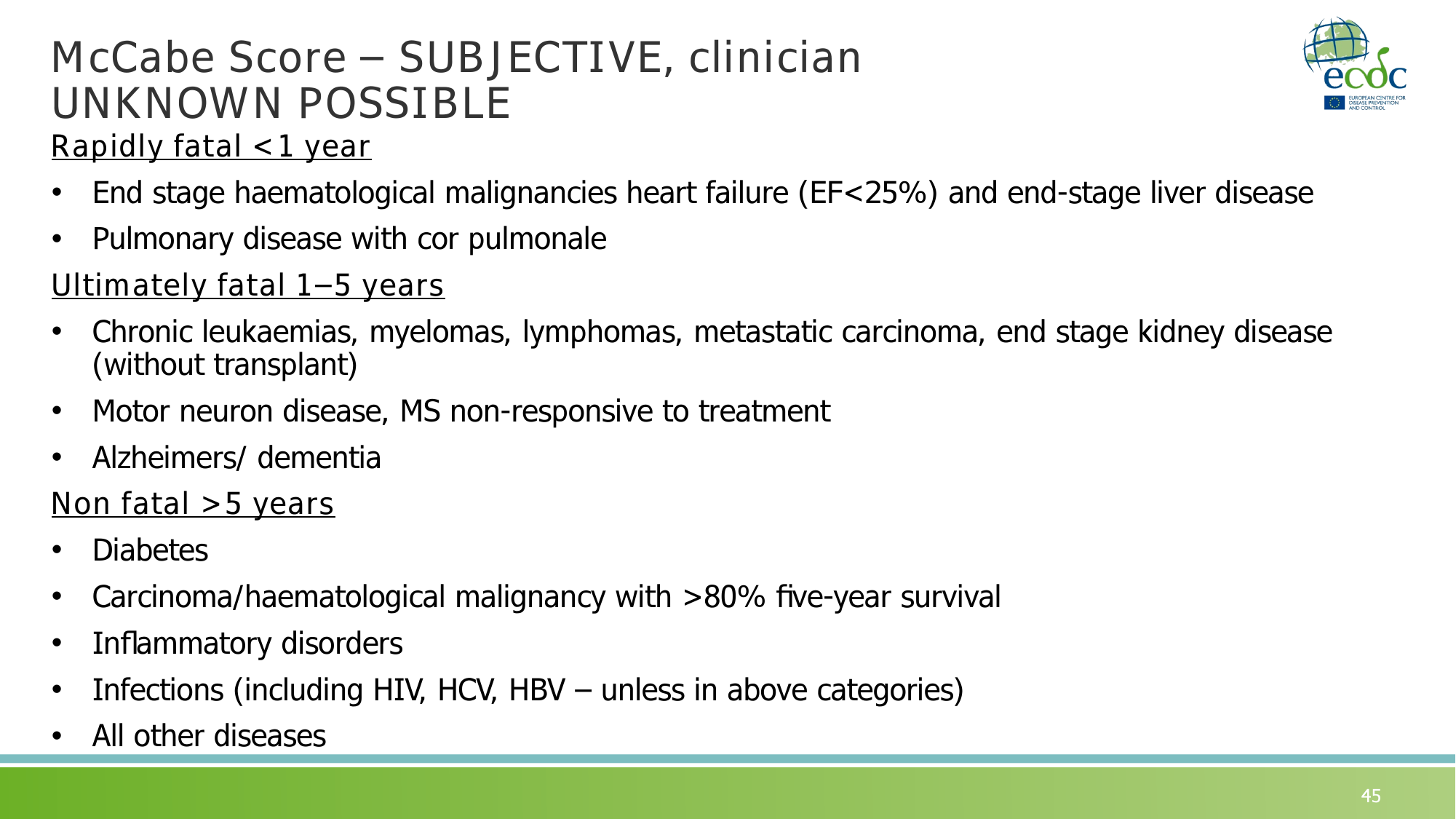

# McCabe Score – SUBJECTIVE, clinician UNKNOWN POSSIBLE
Rapidly fatal <1 year
End stage haematological malignancies heart failure (EF<25%) and end-stage liver disease
Pulmonary disease with cor pulmonale
Ultimately fatal 1–5 years
Chronic leukaemias, myelomas, lymphomas, metastatic carcinoma, end stage kidney disease (without transplant)
Motor neuron disease, MS non-responsive to treatment
Alzheimers/ dementia
Non fatal >5 years
Diabetes
Carcinoma/haematological malignancy with >80% five-year survival
Inflammatory disorders
Infections (including HIV, HCV, HBV – unless in above categories)
All other diseases

45